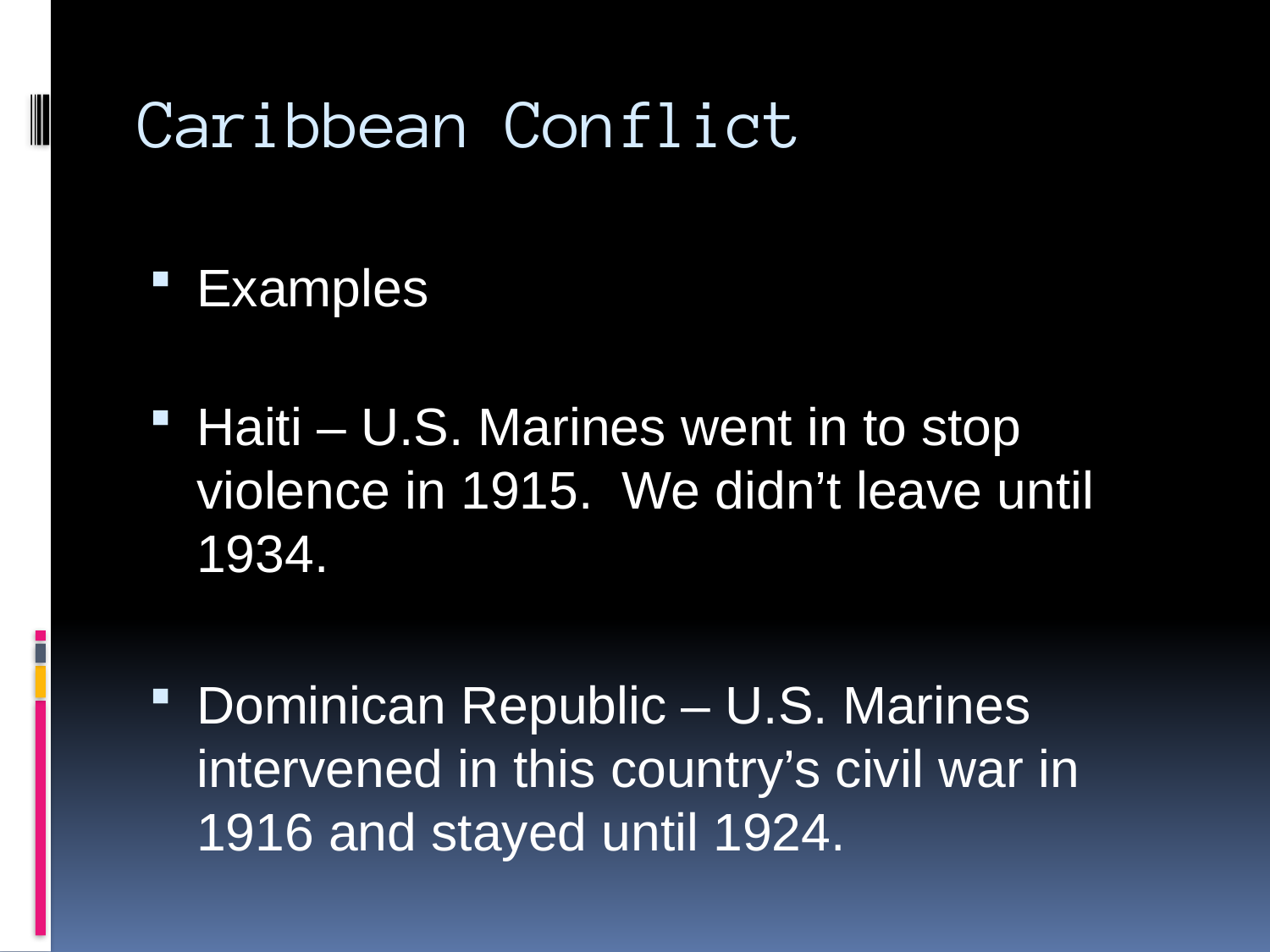

# Caribbean Conflict
Examples
Haiti – U.S. Marines went in to stop violence in 1915.  We didn’t leave until 1934.

Dominican Republic – U.S. Marines intervened in this country’s civil war in 1916 and stayed until 1924.